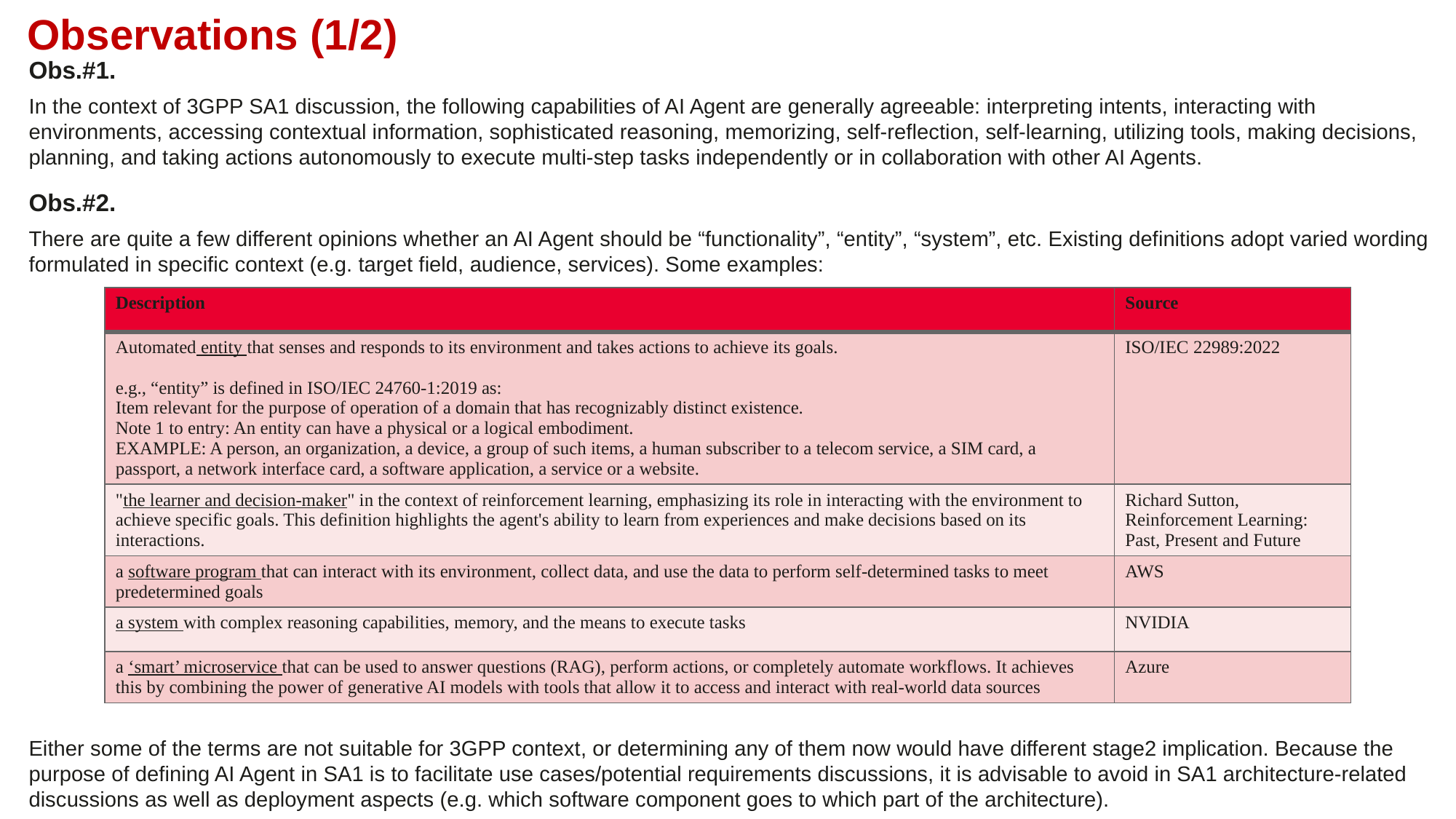

Observations (1/2)
Obs.#1.
In the context of 3GPP SA1 discussion, the following capabilities of AI Agent are generally agreeable: interpreting intents, interacting with environments, accessing contextual information, sophisticated reasoning, memorizing, self-reflection, self-learning, utilizing tools, making decisions, planning, and taking actions autonomously to execute multi-step tasks independently or in collaboration with other AI Agents.
Obs.#2.
There are quite a few different opinions whether an AI Agent should be “functionality”, “entity”, “system”, etc. Existing definitions adopt varied wording formulated in specific context (e.g. target field, audience, services). Some examples:

Either some of the terms are not suitable for 3GPP context, or determining any of them now would have different stage2 implication. Because the purpose of defining AI Agent in SA1 is to facilitate use cases/potential requirements discussions, it is advisable to avoid in SA1 architecture-related discussions as well as deployment aspects (e.g. which software component goes to which part of the architecture).

| Description | Source |
| --- | --- |
| Automated entity that senses and responds to its environment and takes actions to achieve its goals. e.g., “entity” is defined in ISO/IEC 24760-1:2019 as: Item relevant for the purpose of operation of a domain that has recognizably distinct existence. Note 1 to entry: An entity can have a physical or a logical embodiment. EXAMPLE: A person, an organization, a device, a group of such items, a human subscriber to a telecom service, a SIM card, a passport, a network interface card, a software application, a service or a website. | ISO/IEC 22989:2022 |
| "the learner and decision-maker" in the context of reinforcement learning, emphasizing its role in interacting with the environment to achieve specific goals. This definition highlights the agent's ability to learn from experiences and make decisions based on its interactions. | Richard Sutton, Reinforcement Learning: Past, Present and Future |
| a software program that can interact with its environment, collect data, and use the data to perform self-determined tasks to meet predetermined goals | AWS |
| a system with complex reasoning capabilities, memory, and the means to execute tasks | NVIDIA |
| a ‘smart’ microservice that can be used to answer questions (RAG), perform actions, or completely automate workflows. It achieves this by combining the power of generative AI models with tools that allow it to access and interact with real-world data sources | Azure |